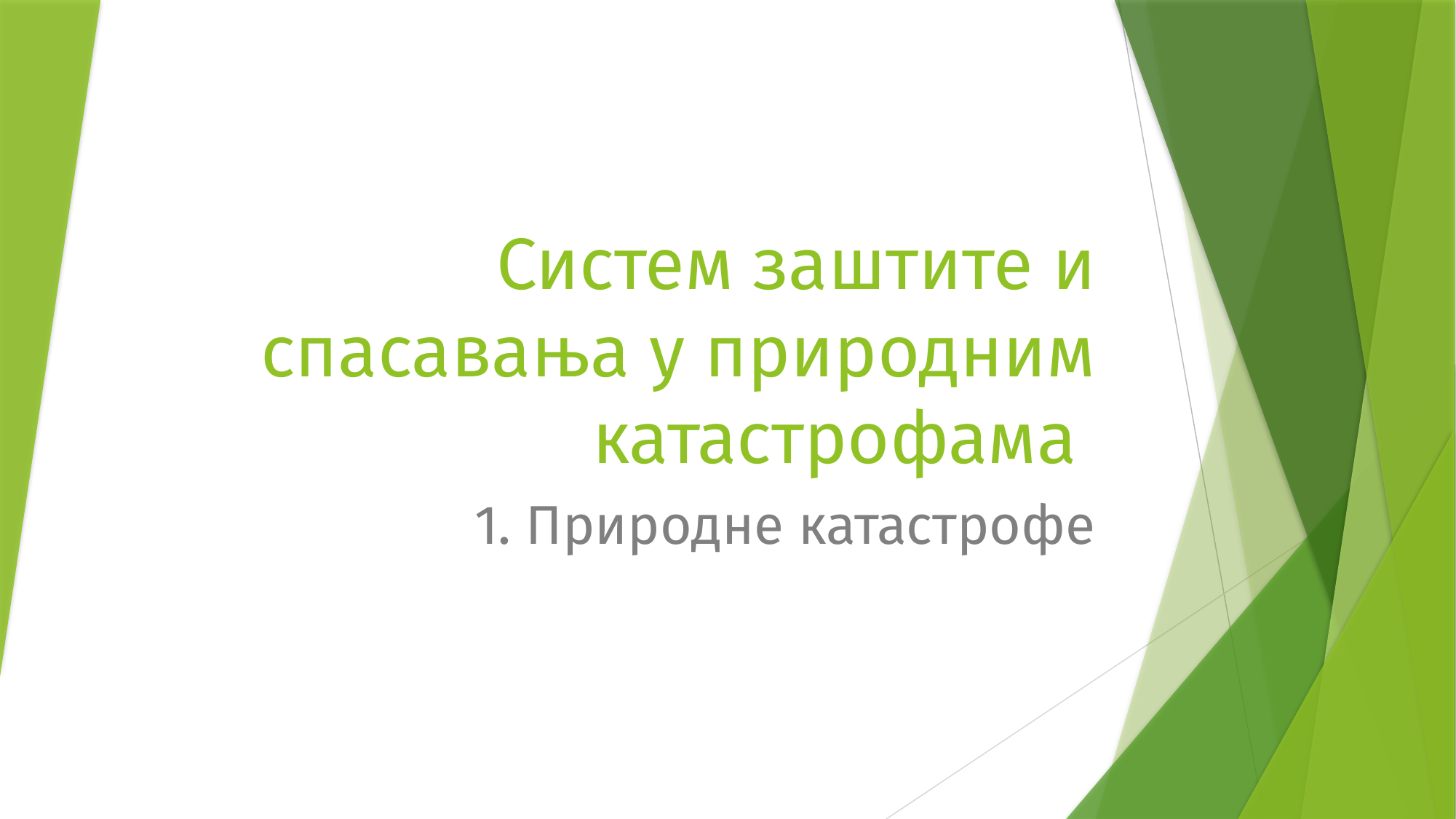

# Систем заштите и спасавања у природним катастрофама
1. Природне катастрофе